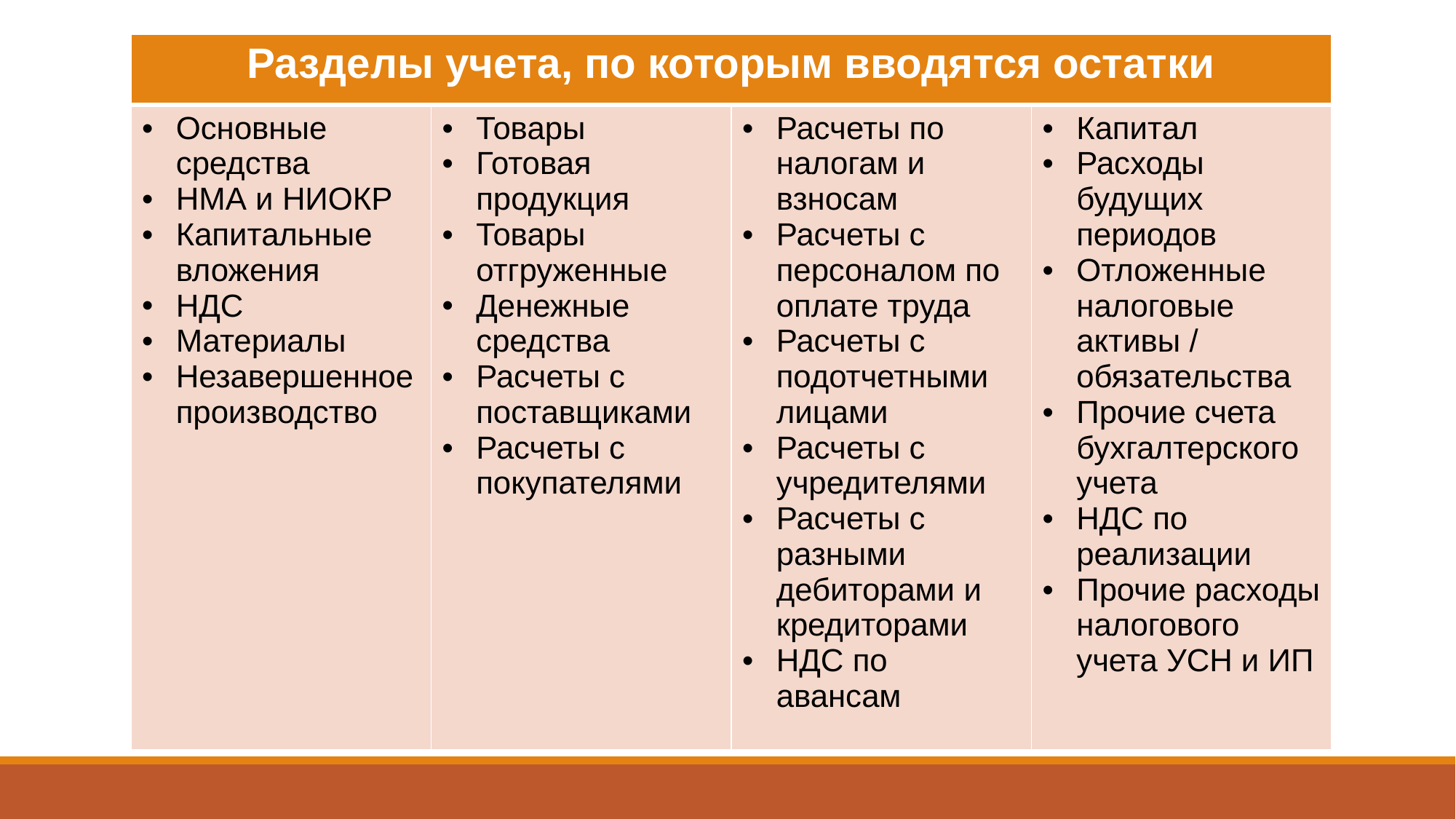

#
| Разделы учета, по которым вводятся остатки |  |  |  |
| --- | --- | --- | --- |
| Основные средства НМА и НИОКР Капитальные вложения НДС Материалы Незавершенное производство | Товары Готовая продукция Товары отгруженные Денежные средства Расчеты с поставщиками Расчеты с покупателями | Расчеты по налогам и взносам Расчеты с персоналом по оплате труда Расчеты с подотчетными лицами Расчеты с учредителями Расчеты с разными дебиторами и кредиторами НДС по авансам | Капитал Расходы будущих периодов Отложенные налоговые активы / обязательства Прочие счета бухгалтерского учета НДС по реализации Прочие расходы налогового учета УСН и ИП |